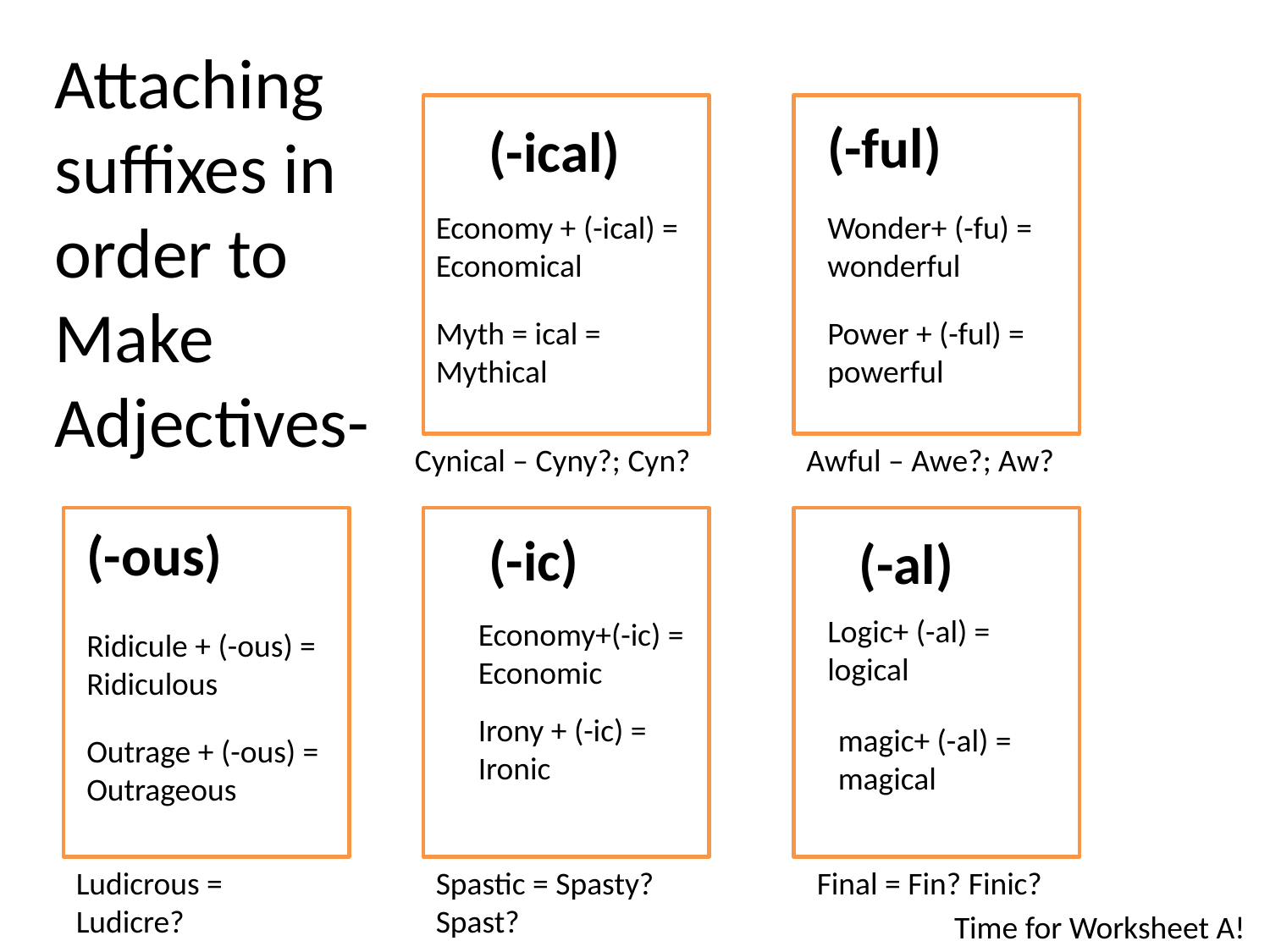

Attaching suffixes in order to Make Adjectives-

(-ful)
(-ical)
Economy + (-ical) = Economical
Wonder+ (-fu) = wonderful
Myth = ical = Mythical
Power + (-ful) = powerful
Cynical – Cyny?; Cyn?
Awful – Awe?; Aw?

(-ous)
(-ic)
(-al)
Logic+ (-al) = logical
Economy+(-ic) = Economic
Ridicule + (-ous) = Ridiculous
Irony + (-ic) =
Ironic
magic+ (-al) = magical
Outrage + (-ous) = Outrageous
Ludicrous = Ludicre?
Spastic = Spasty? Spast?
Final = Fin? Finic?
Time for Worksheet A!